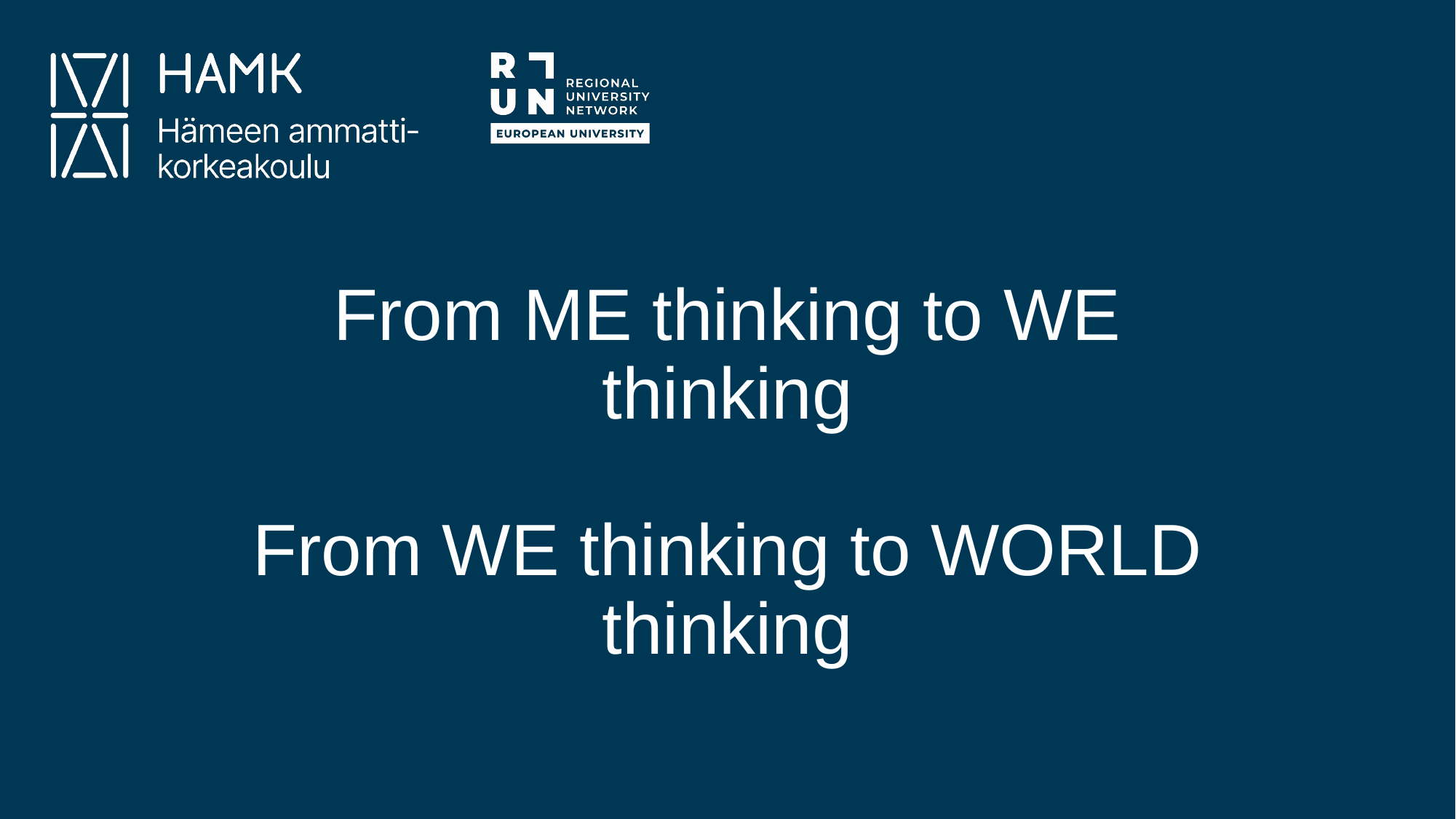

# From ME thinking to WE thinking From WE thinking to WORLD thinking